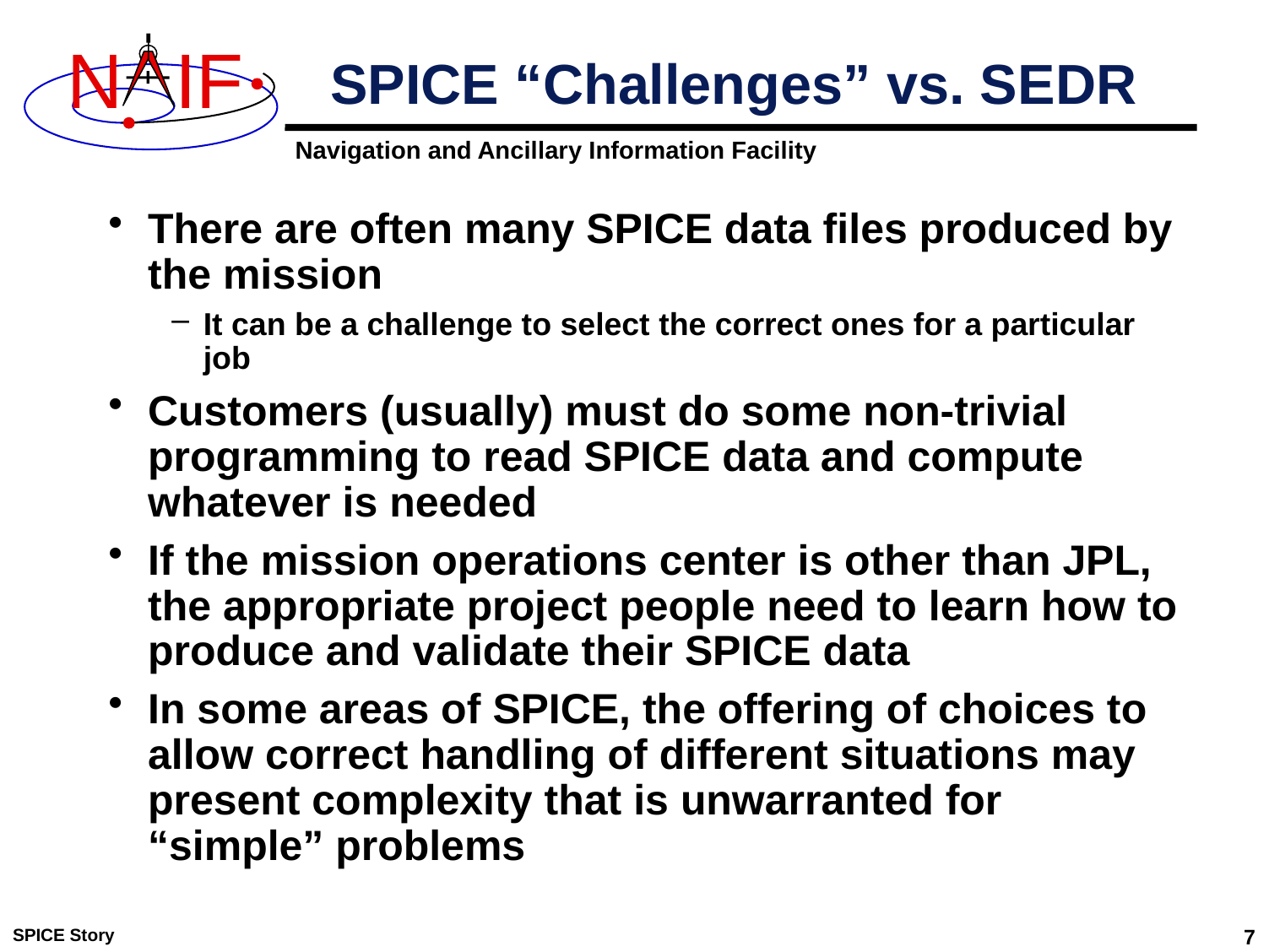

# SPICE “Challenges” vs. SEDR
There are often many SPICE data files produced by the mission
It can be a challenge to select the correct ones for a particular job
Customers (usually) must do some non-trivial programming to read SPICE data and compute whatever is needed
If the mission operations center is other than JPL, the appropriate project people need to learn how to produce and validate their SPICE data
In some areas of SPICE, the offering of choices to allow correct handling of different situations may present complexity that is unwarranted for “simple” problems

SPICE Story
7